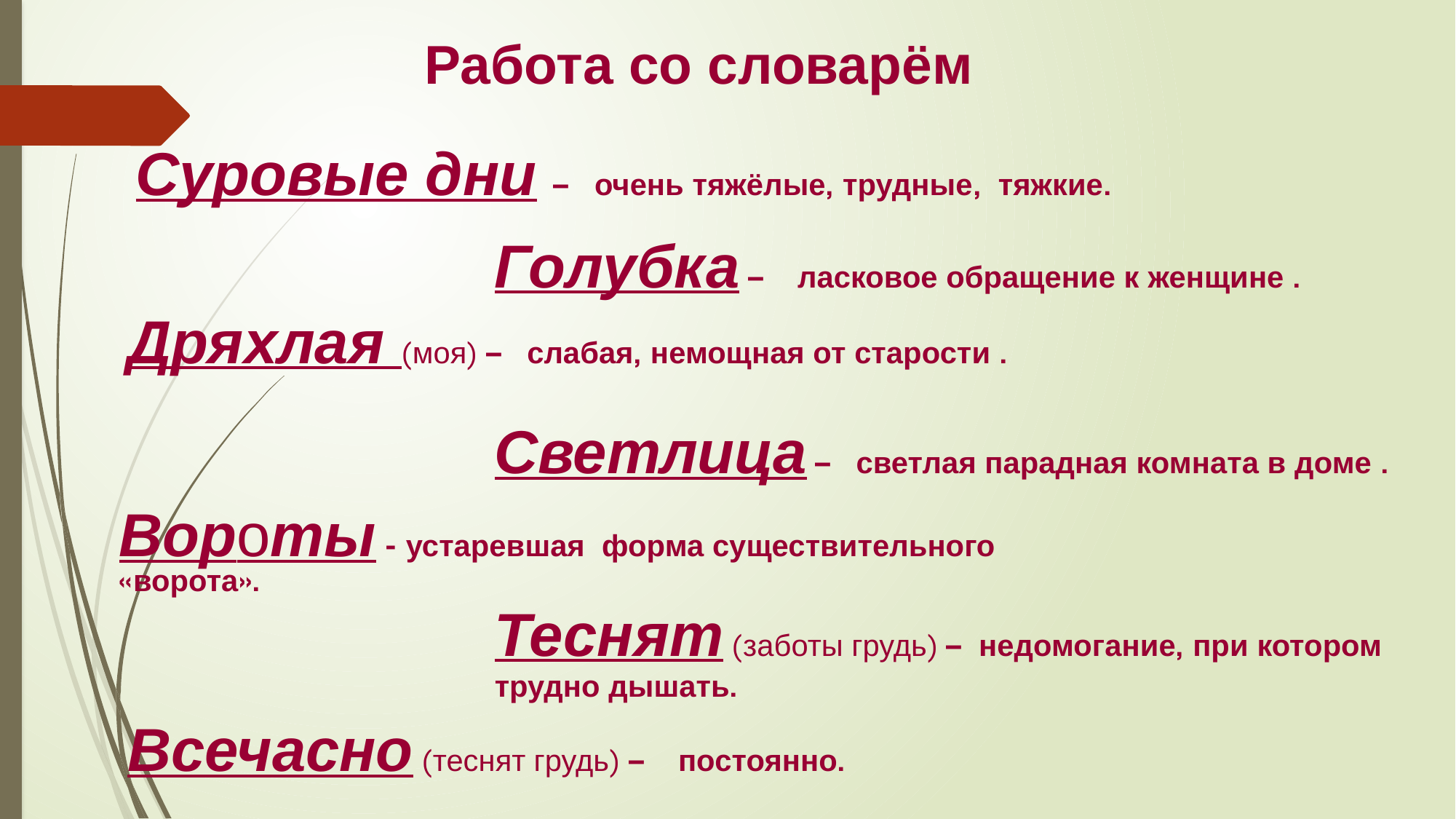

Работа со словарём
Суровые дни  –   очень тяжёлые, трудные,  тяжкие.

Голубка –    ласковое обращение к женщине .
Дряхлая (моя) –   слабая, немощная от старости .

Светлица –   светлая парадная комната в доме .
Вороты - устаревшая  форма существительного «ворота».

Теснят (заботы грудь) –  недомогание, при котором
трудно дышать.

Всечасно (теснят грудь) –    постоянно.